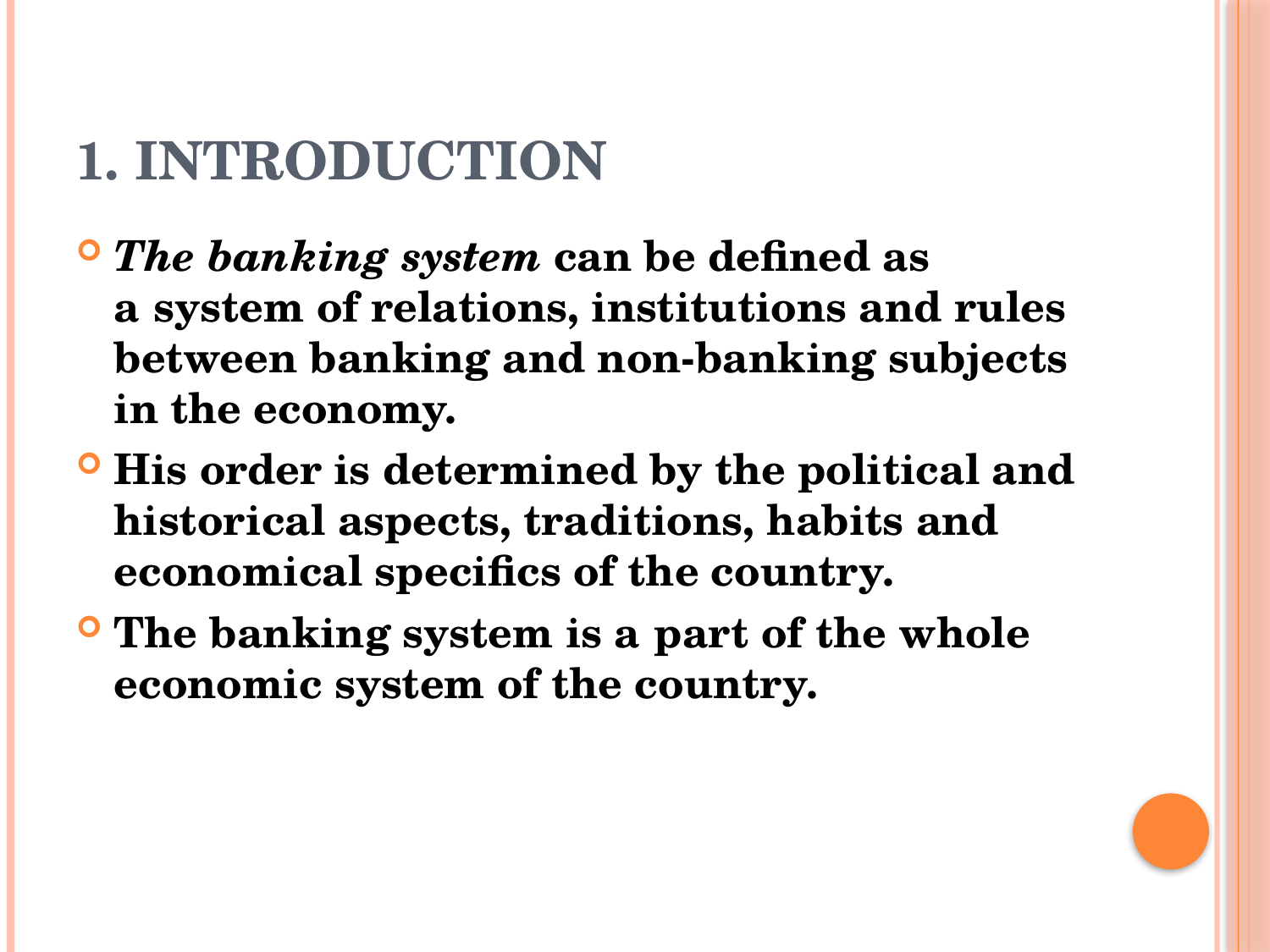

# 1. Introduction
The banking system can be defined as a system of relations, institutions and rules between banking and non-banking subjects in the economy.
His order is determined by the political and historical aspects, traditions, habits and economical specifics of the country.
The banking system is a part of the whole economic system of the country.